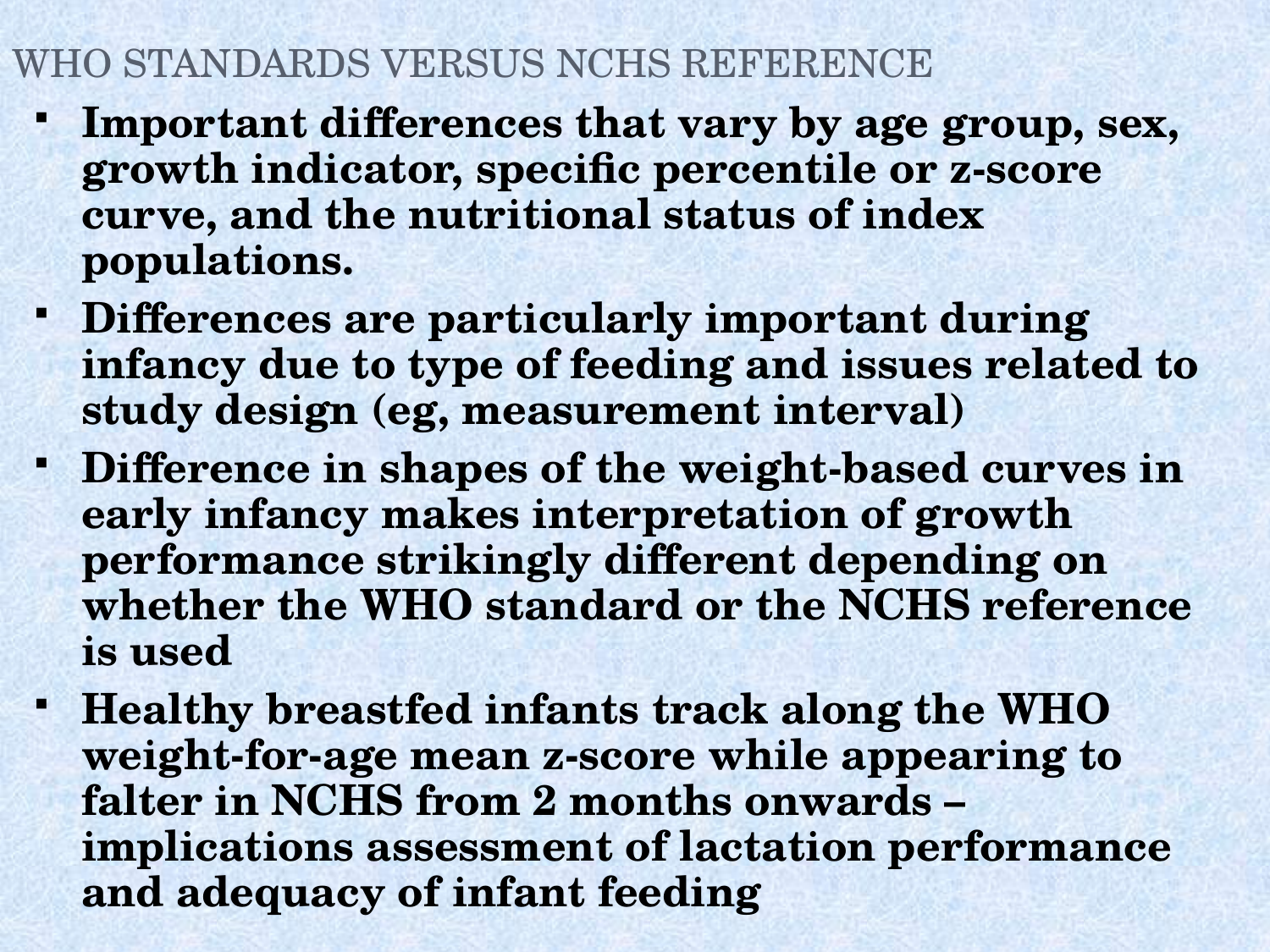

# WHO standards versus NCHS reference
Important differences that vary by age group, sex, growth indicator, specific percentile or z-score curve, and the nutritional status of index populations.
Differences are particularly important during infancy due to type of feeding and issues related to study design (eg, measurement interval)
Difference in shapes of the weight-based curves in early infancy makes interpretation of growth performance strikingly different depending on whether the WHO standard or the NCHS reference is used
Healthy breastfed infants track along the WHO weight-for-age mean z-score while appearing to falter in NCHS from 2 months onwards – implications assessment of lactation performance and adequacy of infant feeding